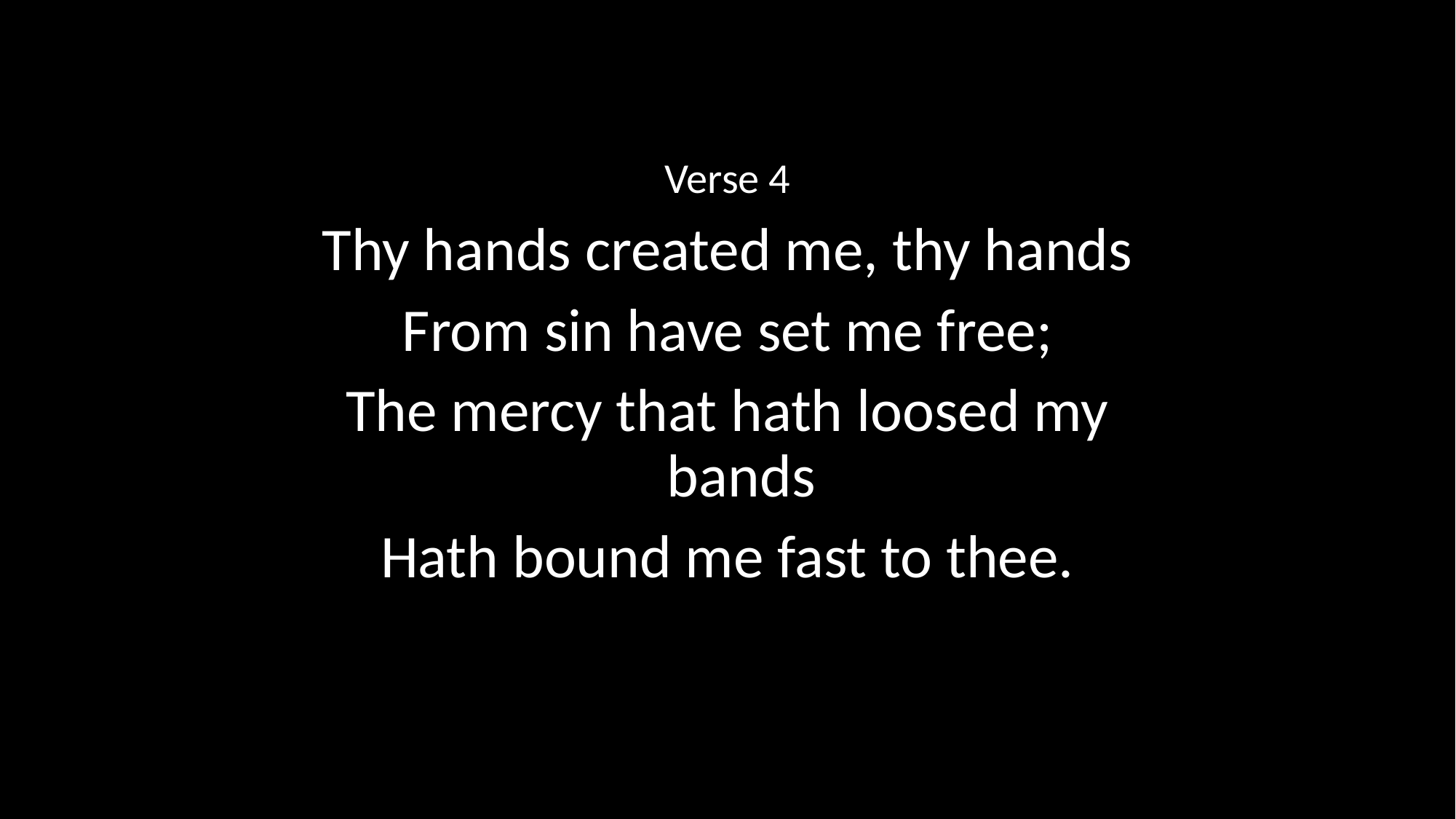

Verse 4
Thy hands created me, thy hands
From sin have set me free;
The mercy that hath loosed my bands
Hath bound me fast to thee.